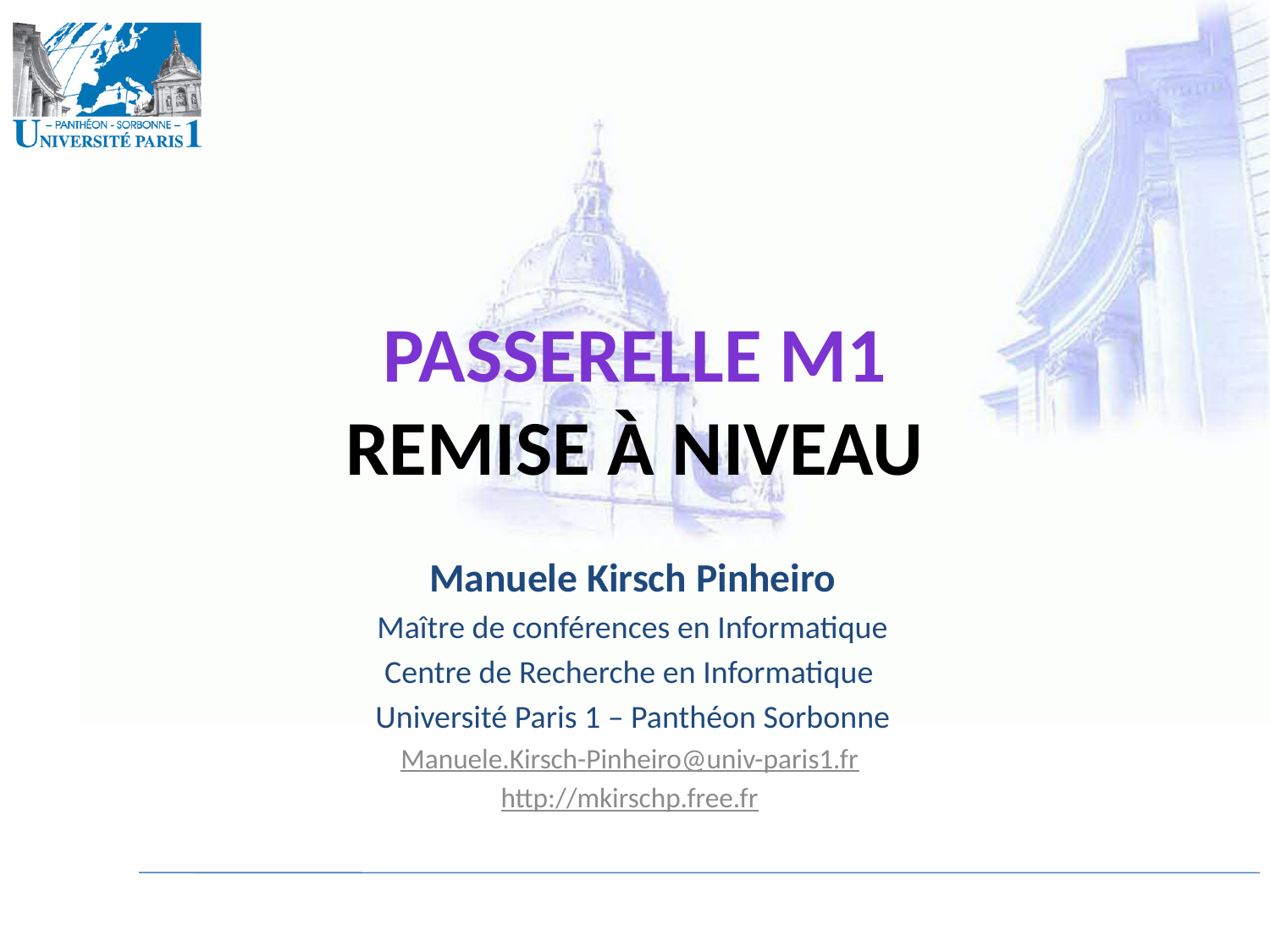

# Passerelle M1 remise à niveau
Manuele Kirsch Pinheiro
Maître de conférences en Informatique
Centre de Recherche en Informatique
Université Paris 1 – Panthéon Sorbonne
Manuele.Kirsch-Pinheiro@univ-paris1.fr
http://mkirschp.free.fr